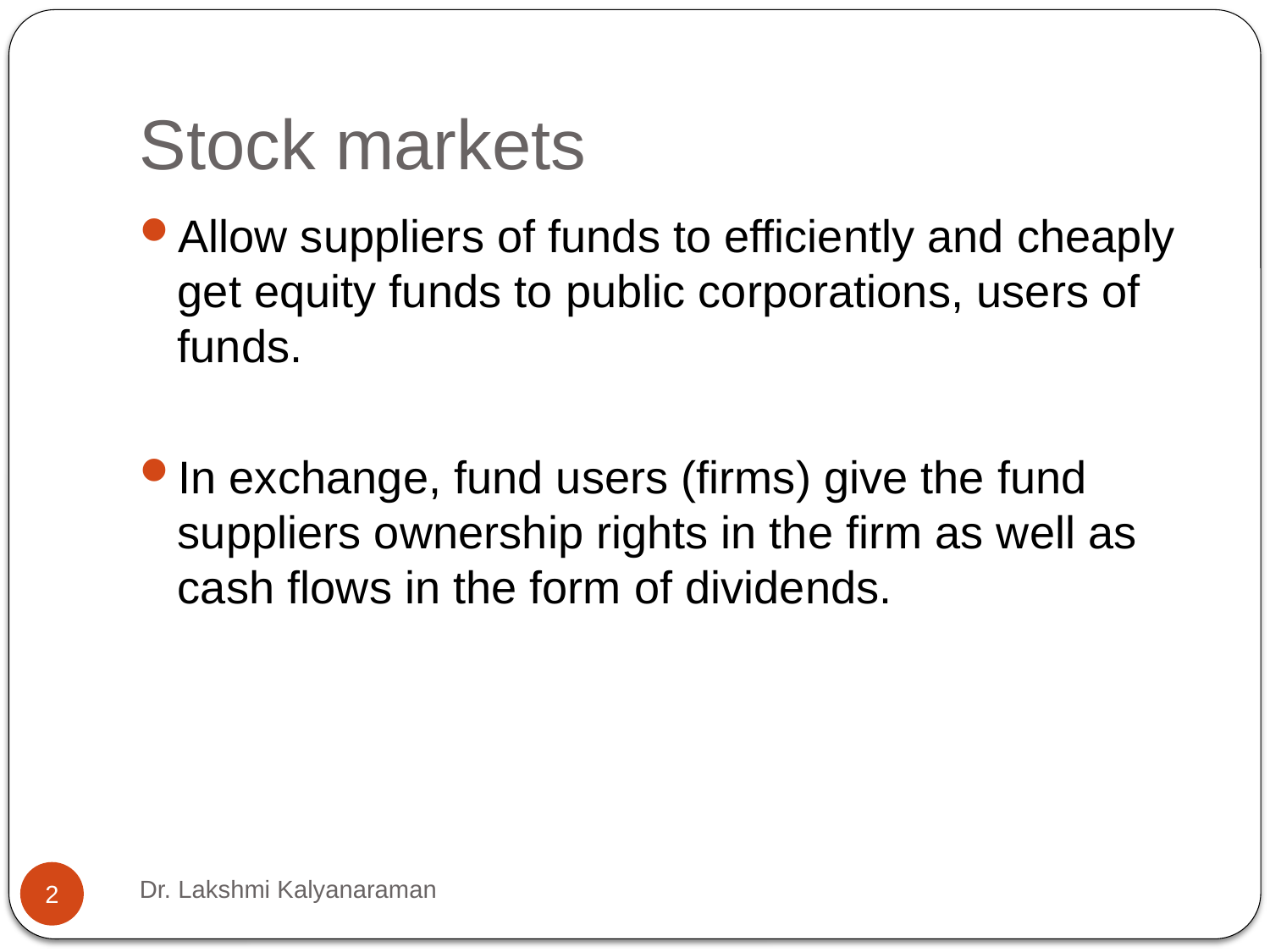

# Stock markets
Allow suppliers of funds to efficiently and cheaply get equity funds to public corporations, users of funds.

In exchange, fund users (firms) give the fund suppliers ownership rights in the firm as well as cash flows in the form of dividends.
Dr. Lakshmi Kalyanaraman
2